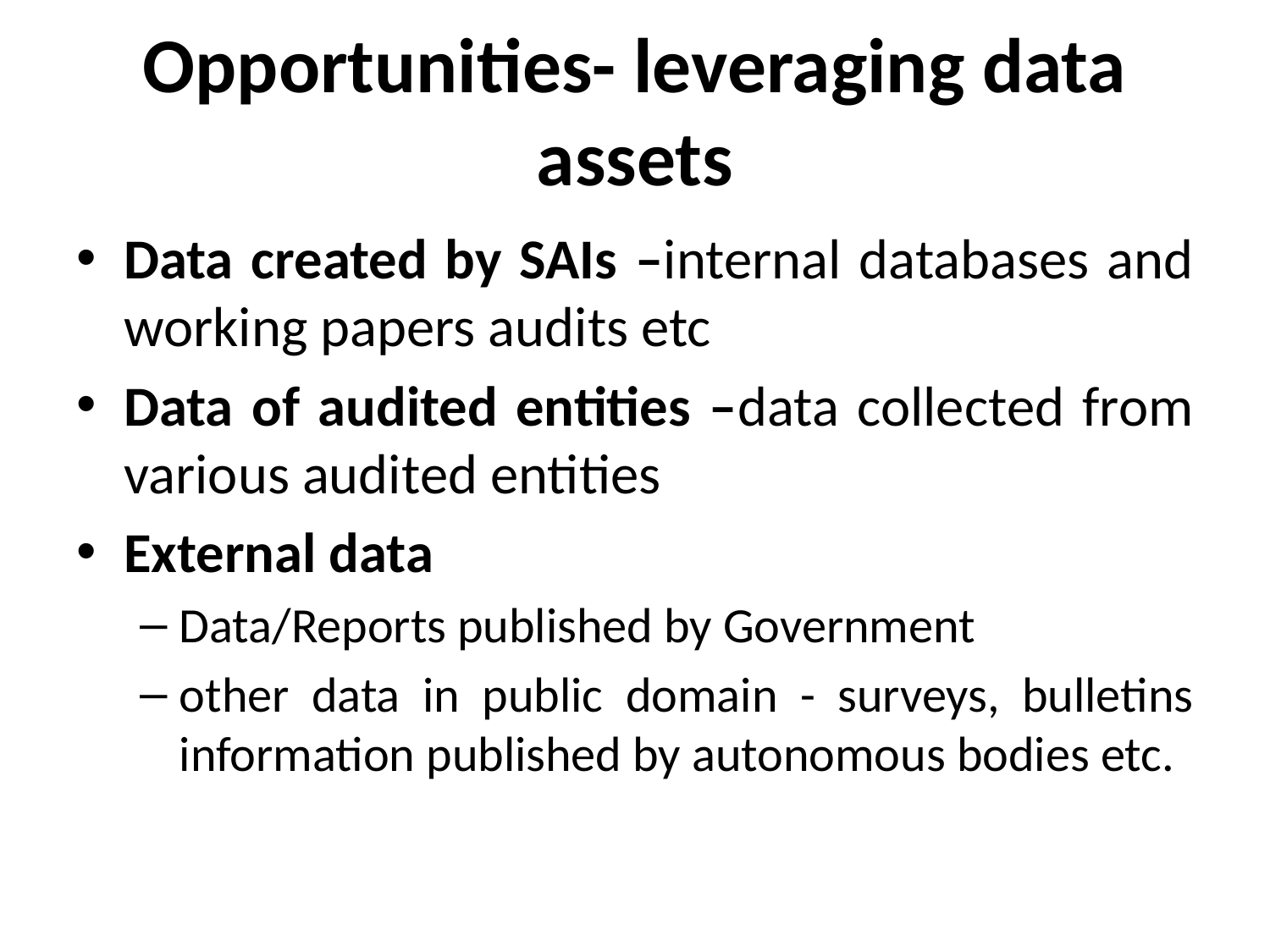

# Opportunities- leveraging data assets
Data created by SAIs –internal databases and working papers audits etc
Data of audited entities –data collected from various audited entities
External data
Data/Reports published by Government
other data in public domain - surveys, bulletins information published by autonomous bodies etc.